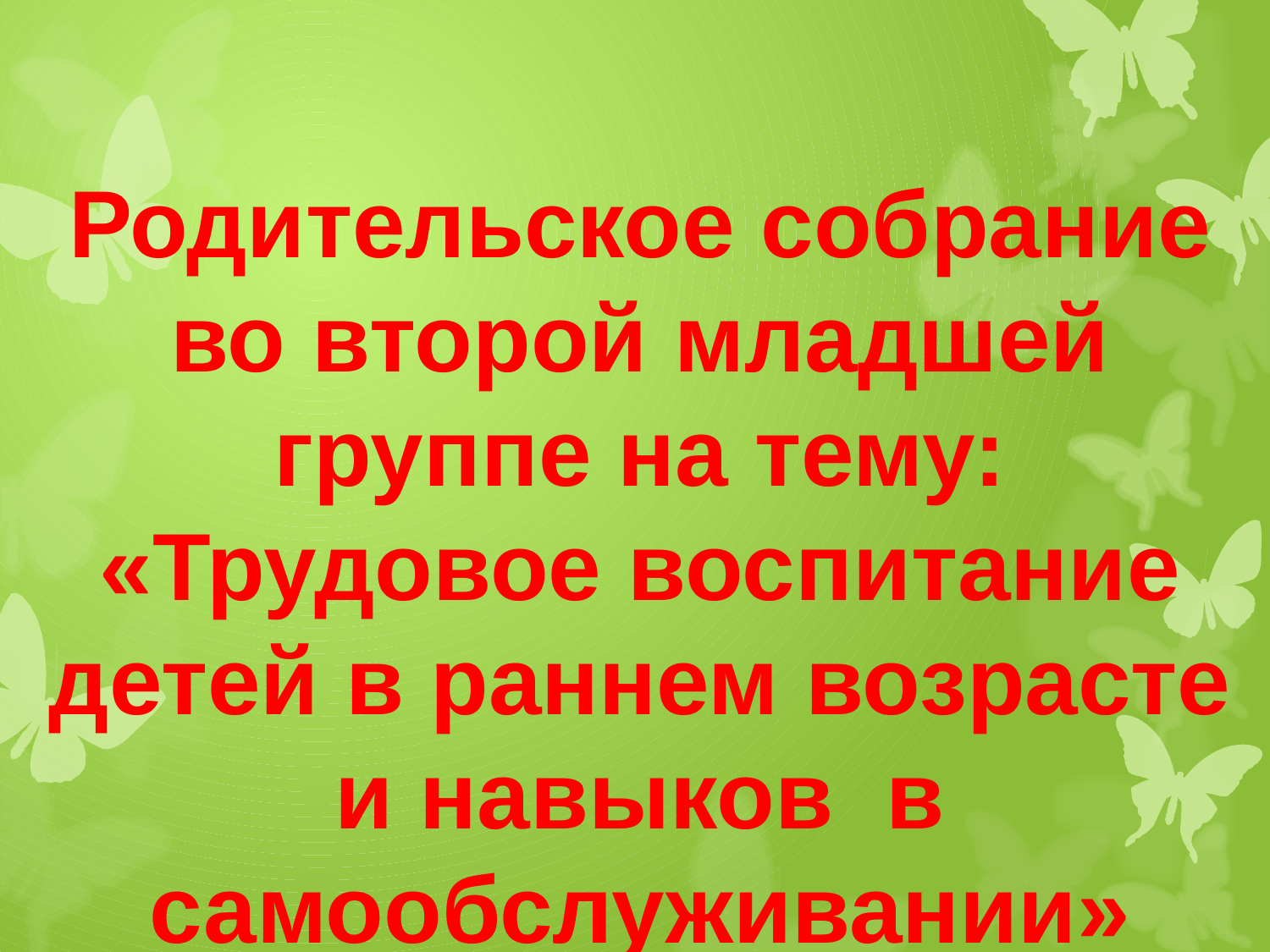

Родительское собрание во второй младшей группе на тему: «Трудовое воспитание детей в раннем возрасте и навыков  в самообслуживании»